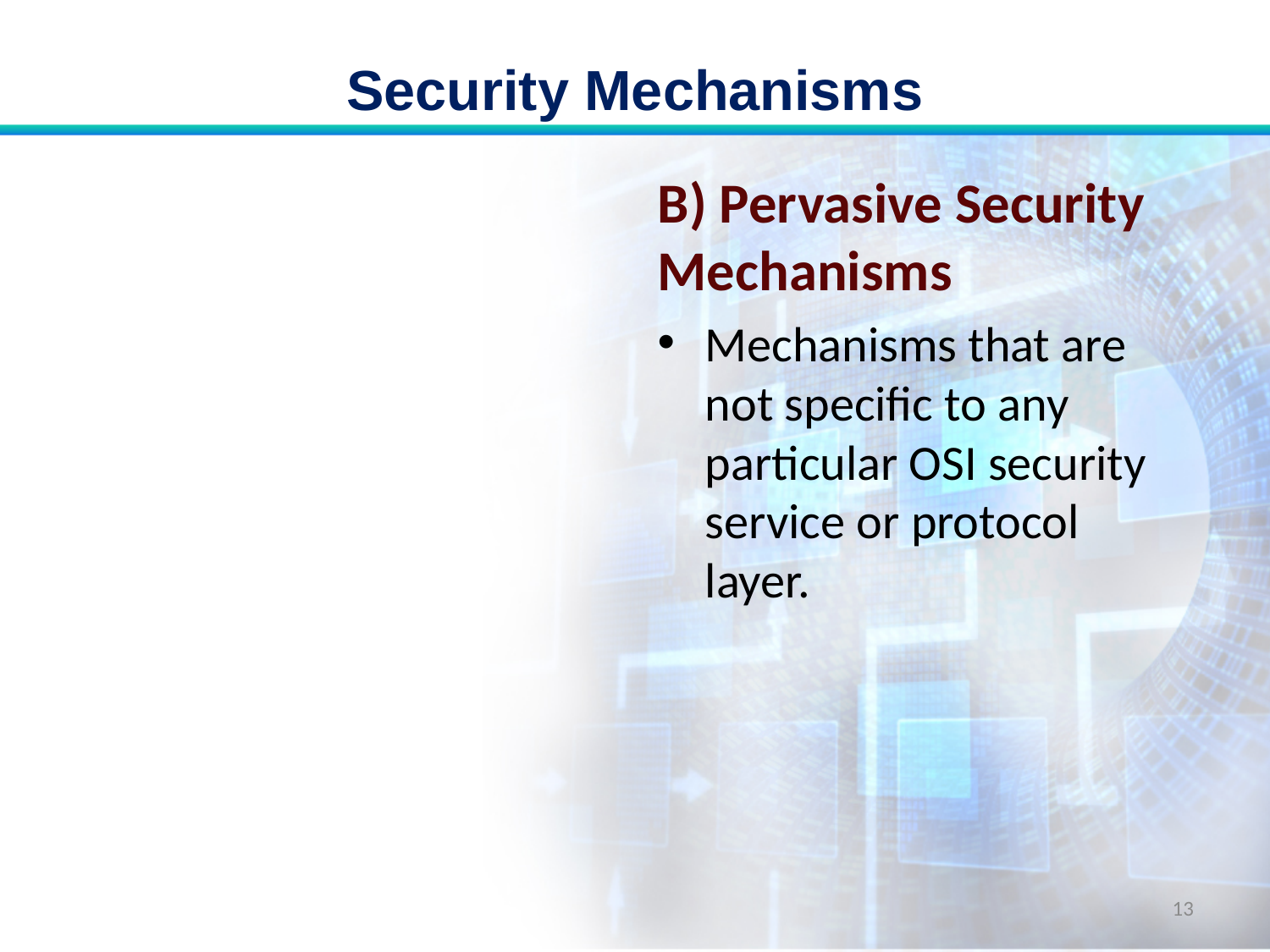

# Security Mechanisms
B) Pervasive Security Mechanisms
Mechanisms that are not specific to any particular OSI security service or protocol layer.

13